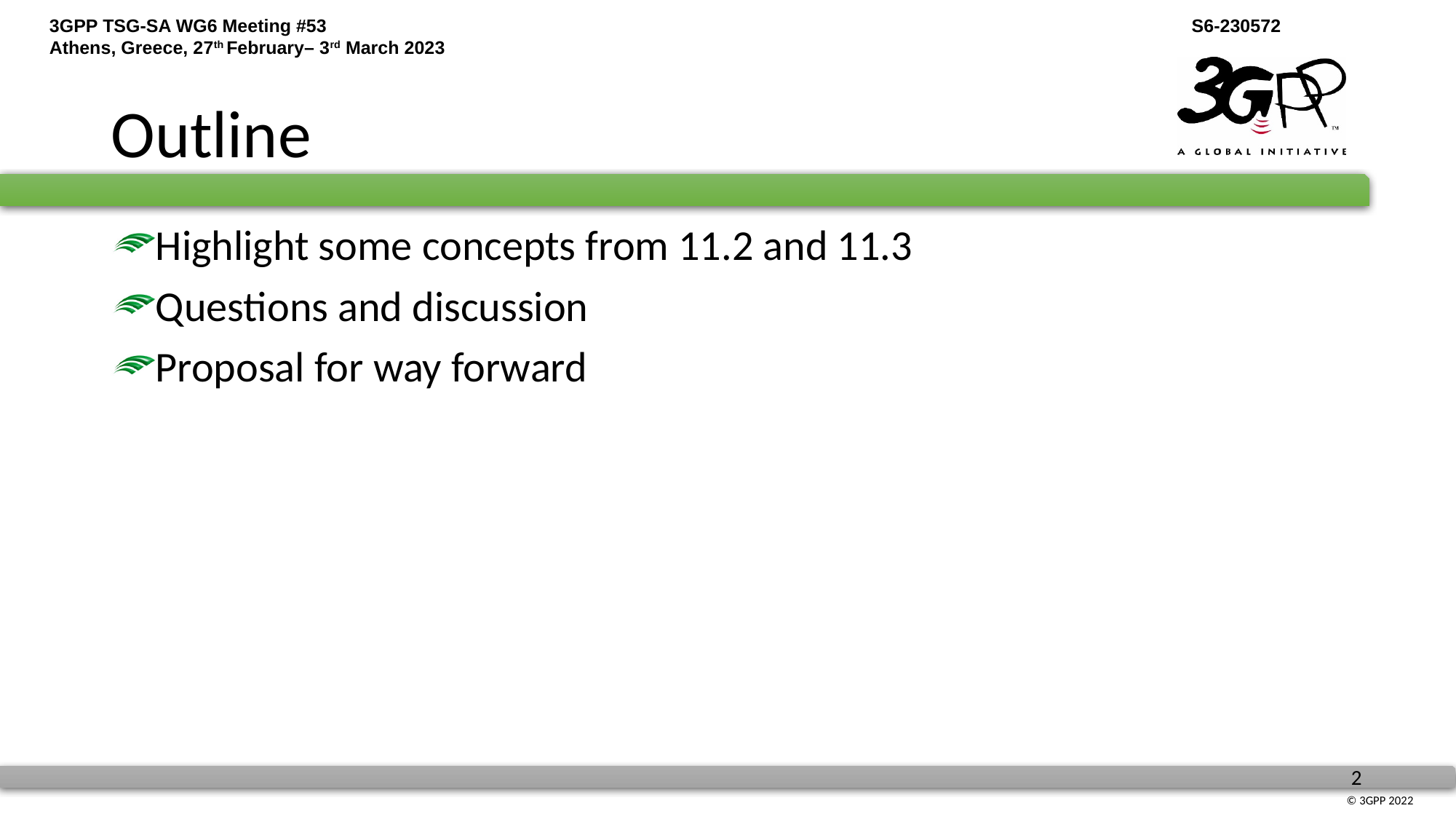

# Outline
Highlight some concepts from 11.2 and 11.3
Questions and discussion
Proposal for way forward